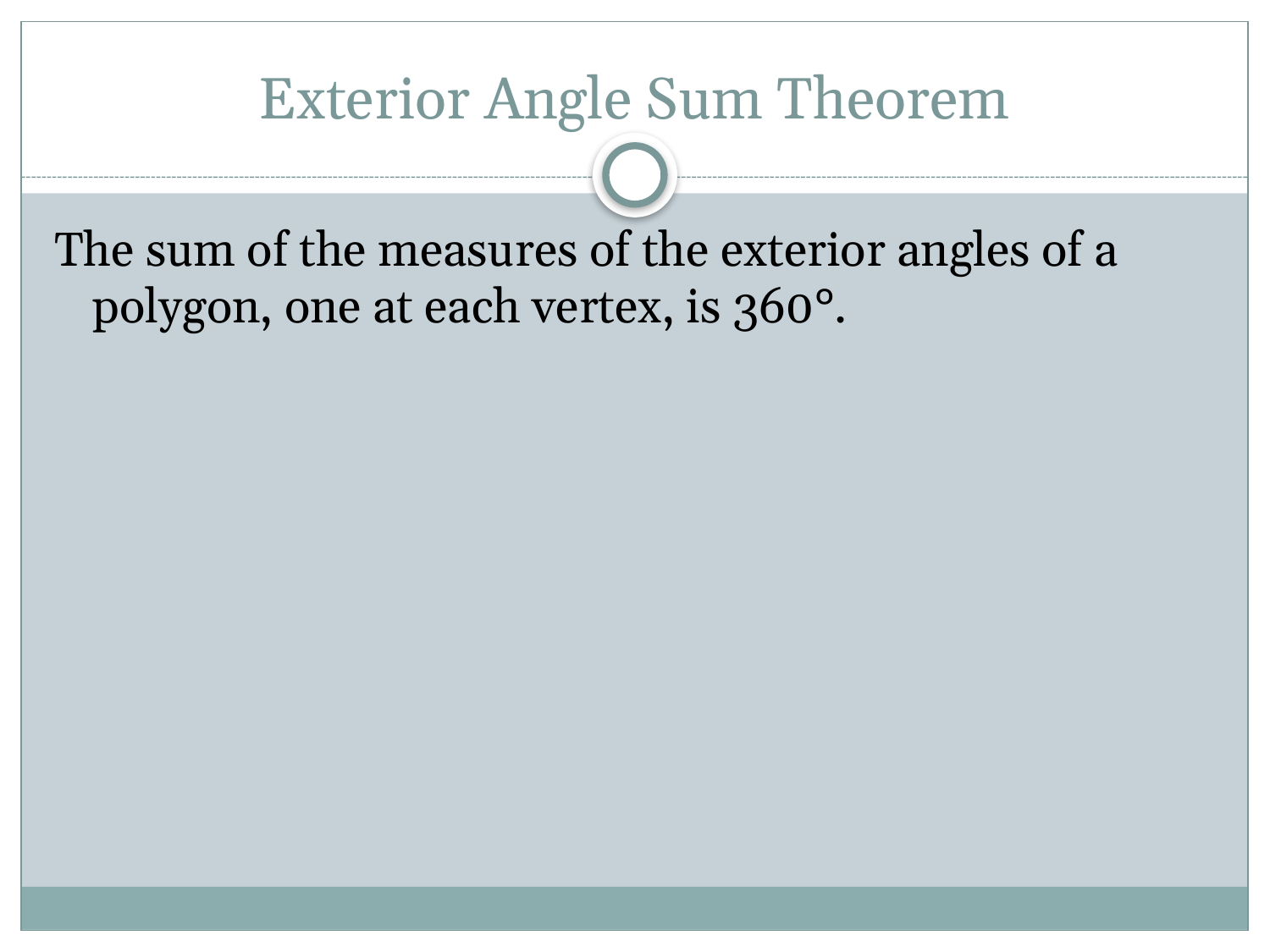

# Exterior Angle Sum Theorem
The sum of the measures of the exterior angles of a polygon, one at each vertex, is 360°.